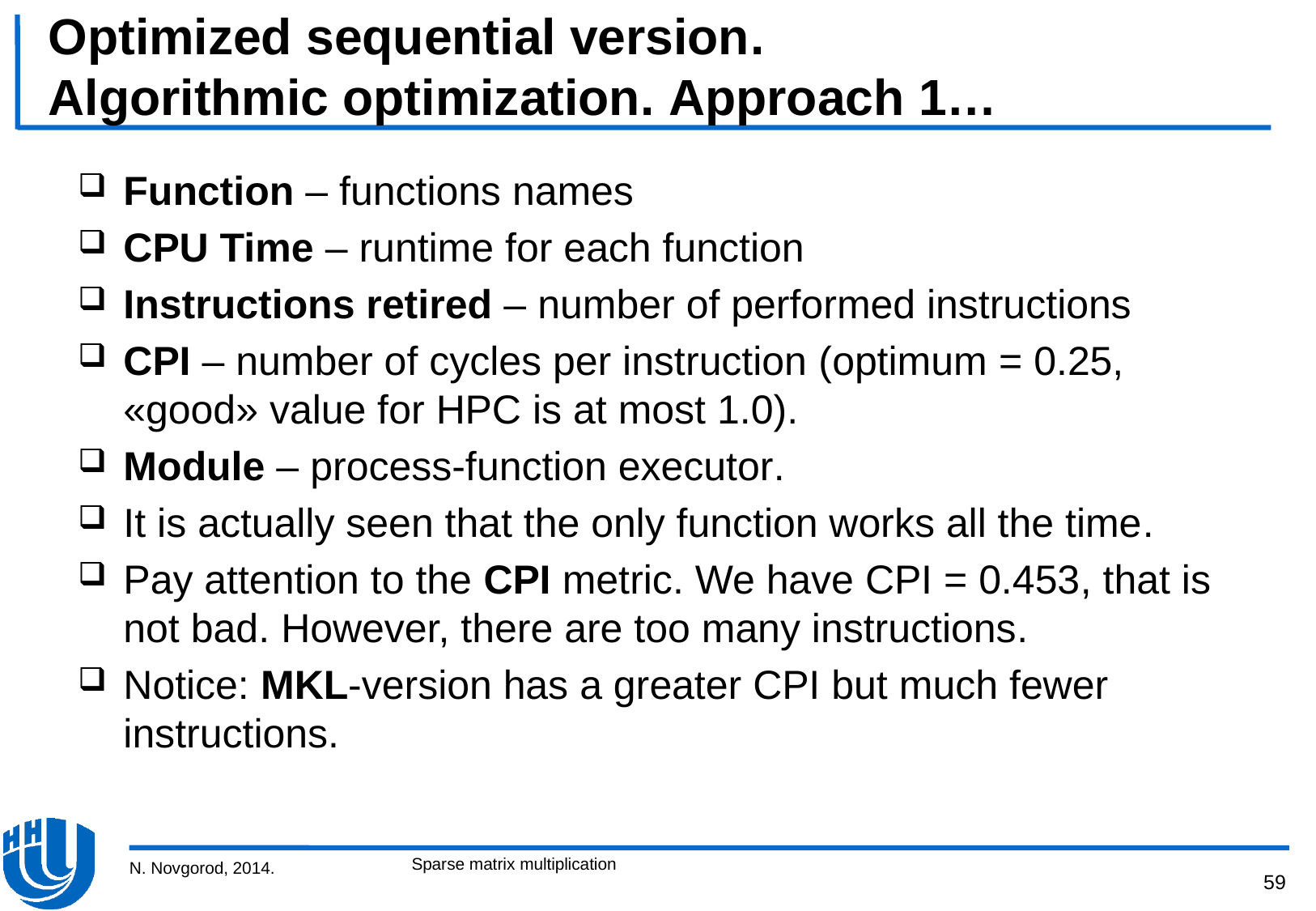

# Optimized sequential version. Algorithmic optimization. Approach 1…
Function – functions names
CPU Time – runtime for each function
Instructions retired – number of performed instructions
CPI – number of cycles per instruction (optimum = 0.25, «good» value for HPC is at most 1.0).
Module – process-function executor.
It is actually seen that the only function works all the time.
Pay attention to the CPI metric. We have CPI = 0.453, that is not bad. However, there are too many instructions.
Notice: MKL-version has a greater CPI but much fewer instructions.
Sparse matrix multiplication
N. Novgorod, 2014.
59